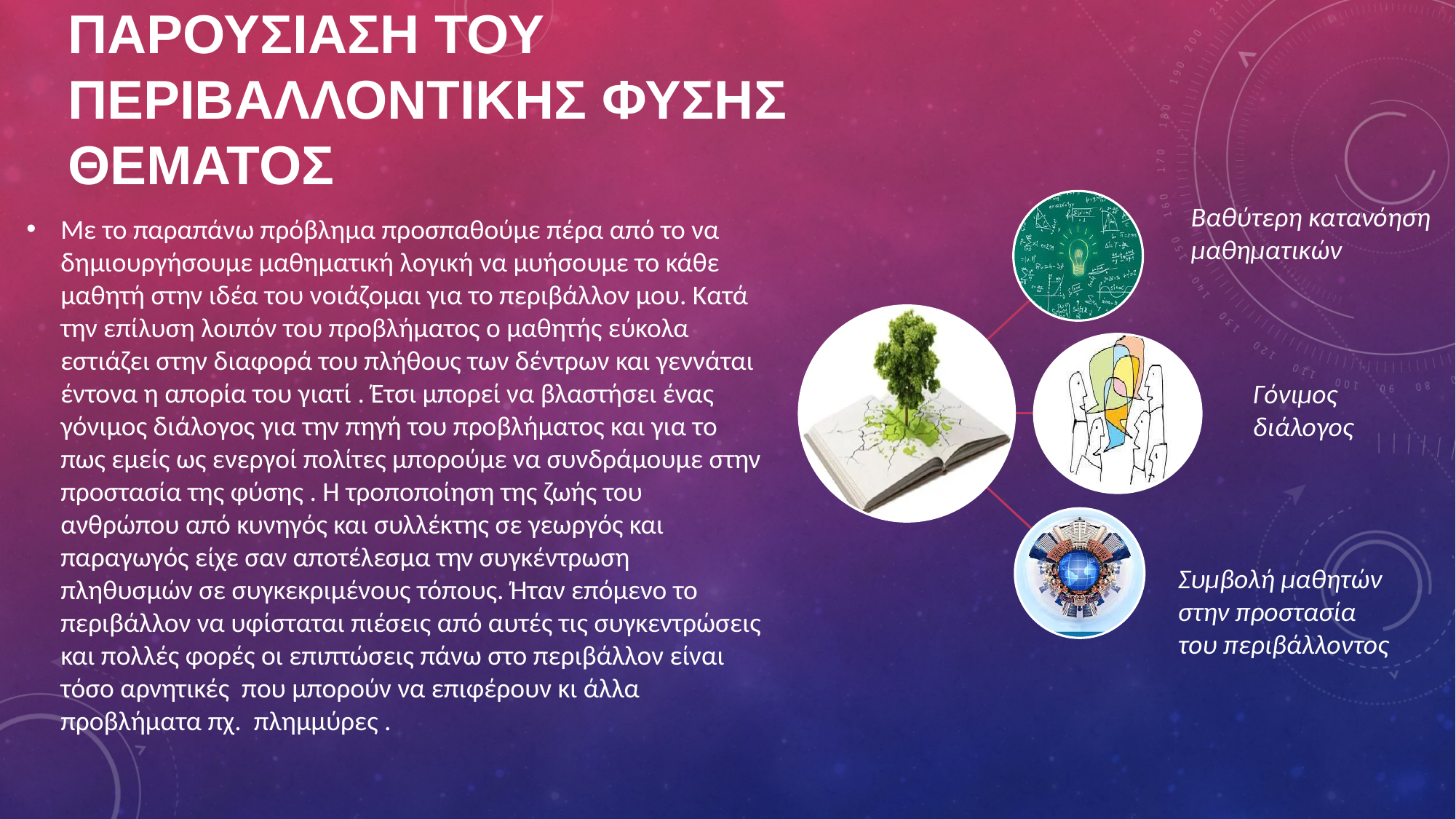

# ΠΑΡΟΥΣΙΑΣΗ ΤΟΥ ΠΕΡΙΒΑΛΛΟΝΤΙΚΗΣ ΦΥΣΗΣ ΘΕΜΑΤΟΣ

Βαθύτερη κατανόηση μαθηματικών
Με το παραπάνω πρόβλημα προσπαθούμε πέρα από το να δημιουργήσουμε μαθηματική λογική να μυήσουμε το κάθε μαθητή στην ιδέα του νοιάζομαι για το περιβάλλον μου. Κατά την επίλυση λοιπόν του προβλήματος ο μαθητής εύκολα εστιάζει στην διαφορά του πλήθους των δέντρων και γεννάται έντονα η απορία του γιατί . Έτσι μπορεί να βλαστήσει ένας γόνιμος διάλογος για την πηγή του προβλήματος και για το πως εμείς ως ενεργοί πολίτες μπορούμε να συνδράμουμε στην προστασία της φύσης . Η τροποποίηση της ζωής του ανθρώπου από κυνηγός και συλλέκτης σε γεωργός και παραγωγός είχε σαν αποτέλεσμα την συγκέντρωση πληθυσμών σε συγκεκριμένους τόπους. Ήταν επόμενο το περιβάλλον να υφίσταται πιέσεις από αυτές τις συγκεντρώσεις και πολλές φορές οι επιπτώσεις πάνω στο περιβάλλον είναι τόσο αρνητικές  που μπορούν να επιφέρουν κι άλλα προβλήματα πχ.  πλημμύρες .
Γόνιμος διάλογος
Συμβολή μαθητών στην προστασία του περιβάλλοντος